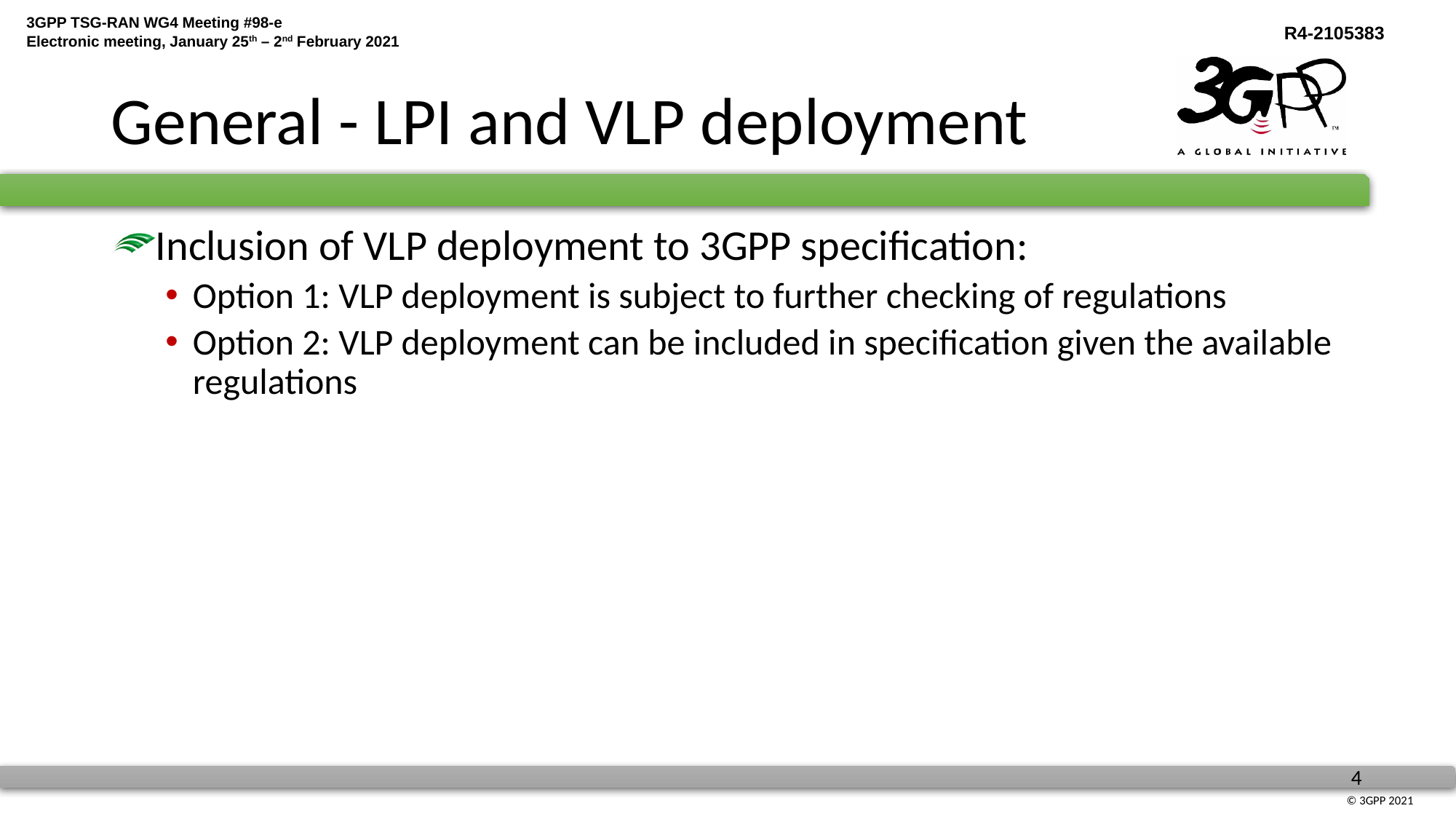

# General - LPI and VLP deployment
Inclusion of VLP deployment to 3GPP specification:
Option 1: VLP deployment is subject to further checking of regulations
Option 2: VLP deployment can be included in specification given the available regulations